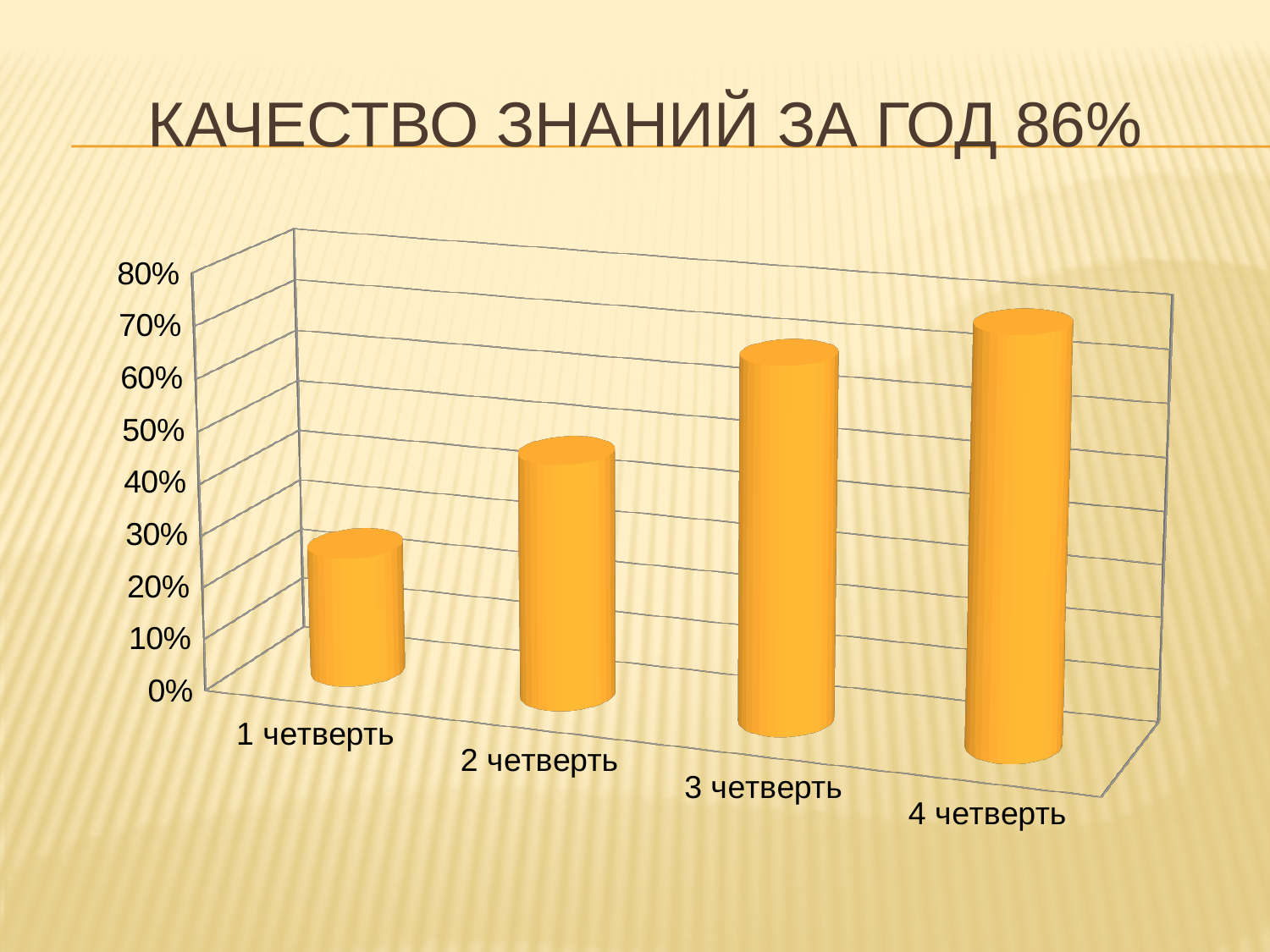

# Качество знаний за год 86%

[unsupported chart]